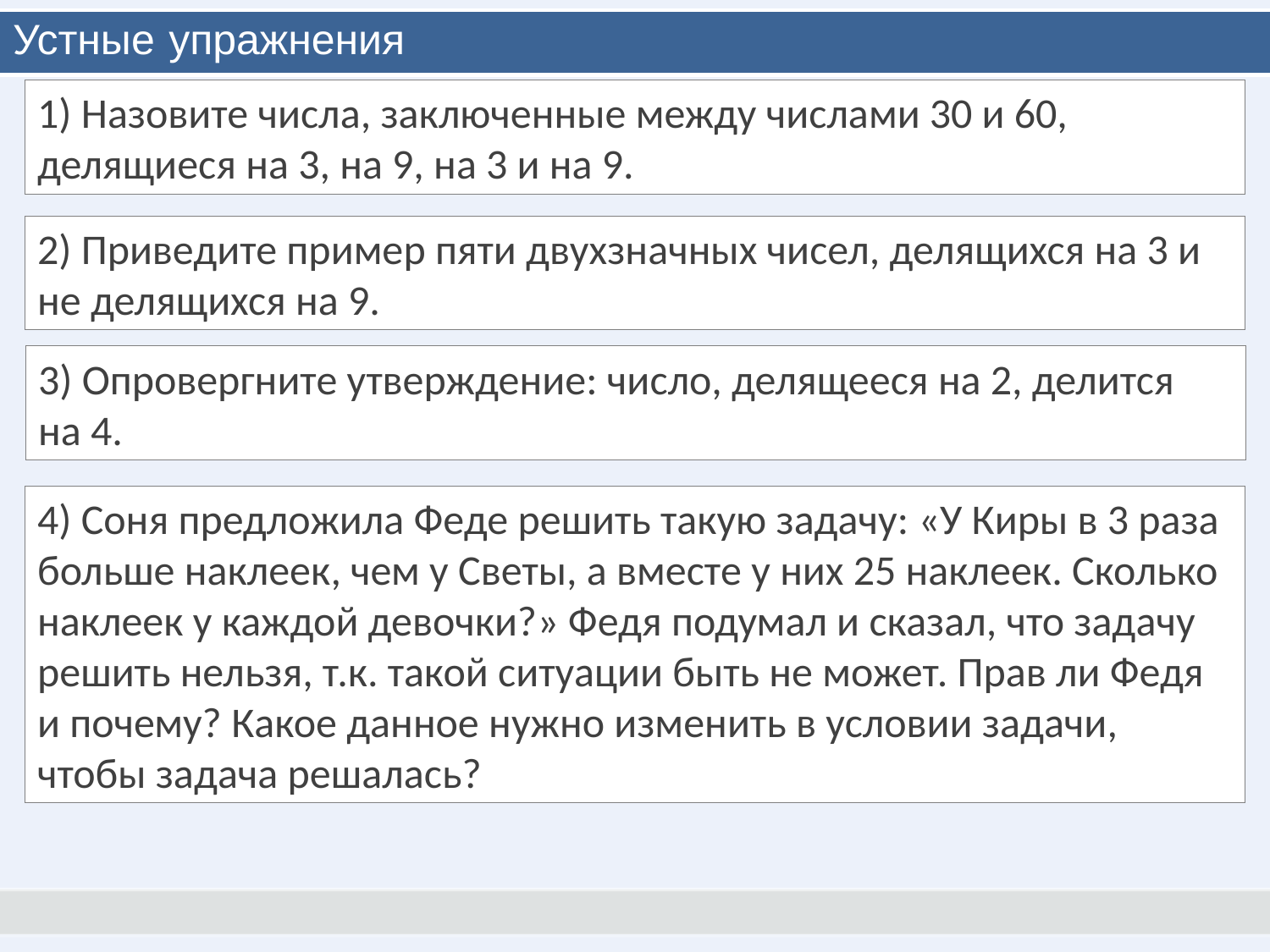

# Устные упражнения

1) Назовите числа, заключенные между числами 30 и 60, делящиеся на 3, на 9, на 3 и на 9.
2) Приведите пример пяти двухзначных чисел, делящихся на 3 и не делящихся на 9.
3) Опровергните утверждение: число, делящееся на 2, делится
на 4.
4) Соня предложила Феде решить такую задачу: «У Киры в 3 раза больше наклеек, чем у Светы, а вместе у них 25 наклеек. Сколько наклеек у каждой девочки?» Федя подумал и сказал, что задачу решить нельзя, т.к. такой ситуации быть не может. Прав ли Федя и почему? Какое данное нужно изменить в условии задачи, чтобы задача решалась?